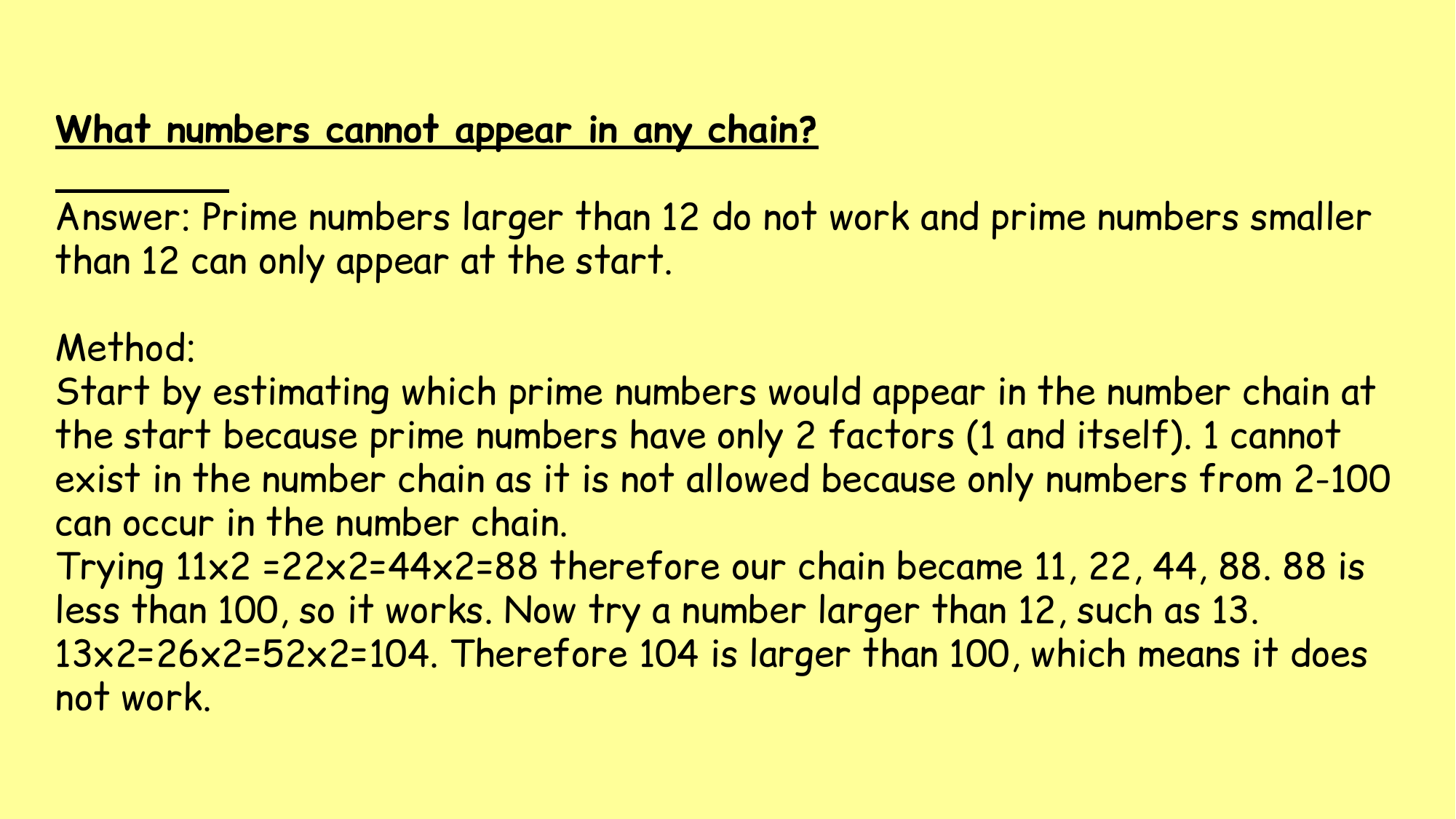

What numbers cannot appear in any chain?

Answer: Prime numbers larger than 12 do not work and prime numbers smaller than 12 can only appear at the start.

Method:
Start by estimating which prime numbers would appear in the number chain at the start because prime numbers have only 2 factors (1 and itself). 1 cannot exist in the number chain as it is not allowed because only numbers from 2-100 can occur in the number chain.
Trying 11x2 =22x2=44x2=88 therefore our chain became 11, 22, 44, 88. 88 is less than 100, so it works. Now try a number larger than 12, such as 13. 13x2=26x2=52x2=104. Therefore 104 is larger than 100, which means it does not work.